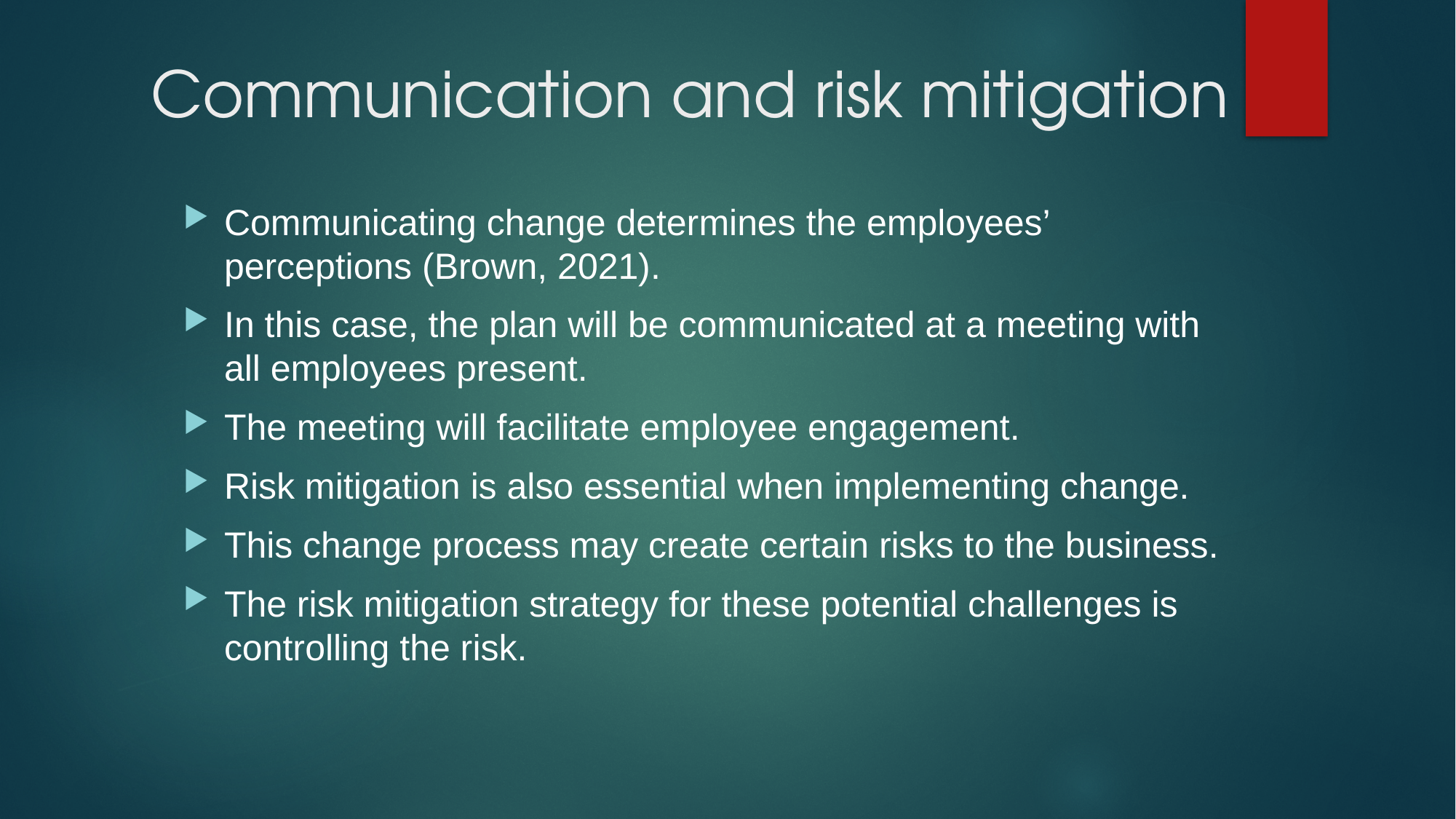

# Communication and risk mitigation
Communicating change determines the employees’ perceptions (Brown, 2021).
In this case, the plan will be communicated at a meeting with all employees present.
The meeting will facilitate employee engagement.
Risk mitigation is also essential when implementing change.
This change process may create certain risks to the business.
The risk mitigation strategy for these potential challenges is controlling the risk.